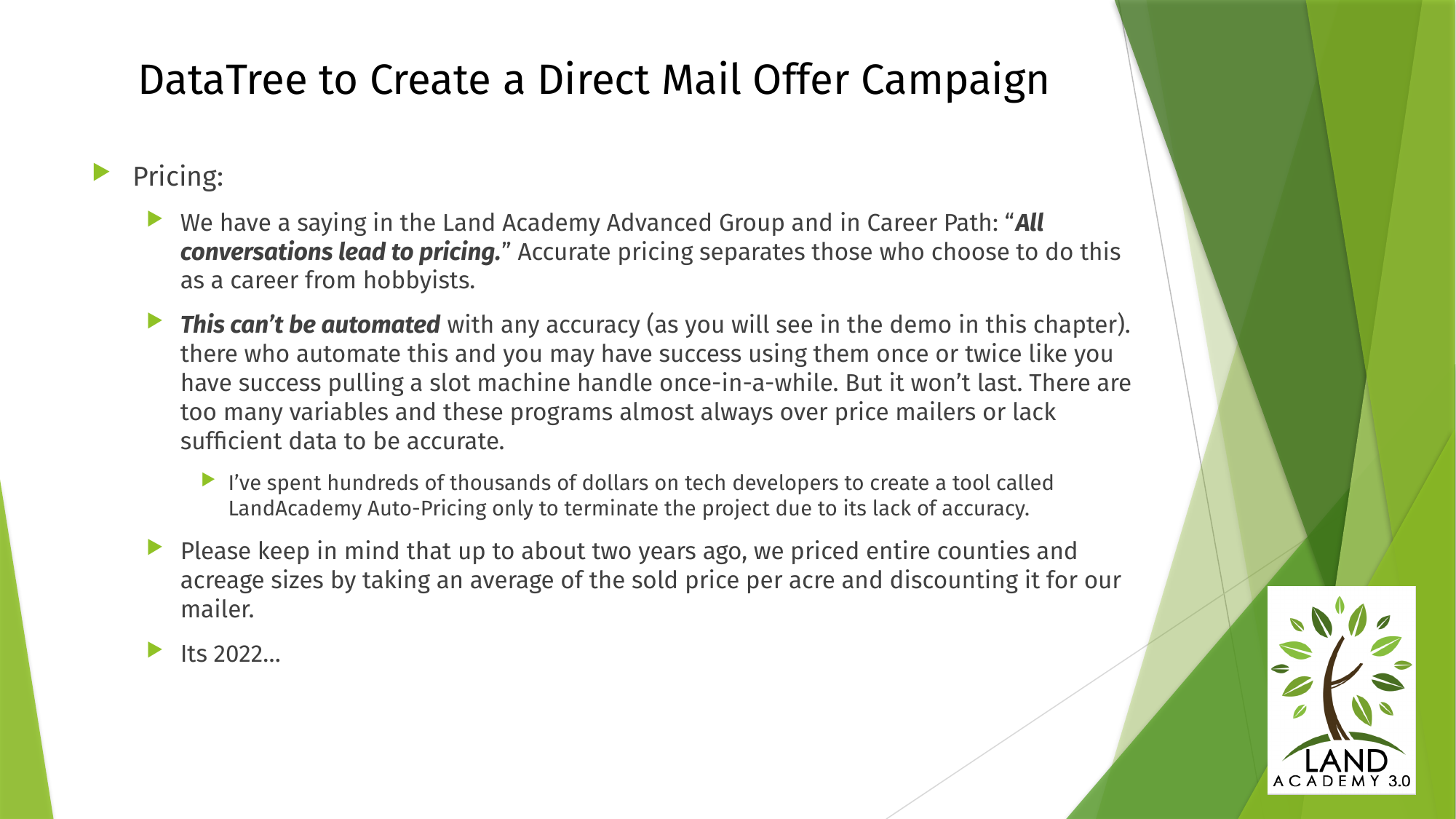

# DataTree to Create a Direct Mail Offer Campaign
Pricing:
We have a saying in the Land Academy Advanced Group and in Career Path: “All conversations lead to pricing.” Accurate pricing separates those who choose to do this as a career from hobbyists.
This can’t be automated with any accuracy (as you will see in the demo in this chapter). there who automate this and you may have success using them once or twice like you have success pulling a slot machine handle once-in-a-while. But it won’t last. There are too many variables and these programs almost always over price mailers or lack sufficient data to be accurate.
I’ve spent hundreds of thousands of dollars on tech developers to create a tool called LandAcademy Auto-Pricing only to terminate the project due to its lack of accuracy.
Please keep in mind that up to about two years ago, we priced entire counties and acreage sizes by taking an average of the sold price per acre and discounting it for our mailer.
Its 2022…